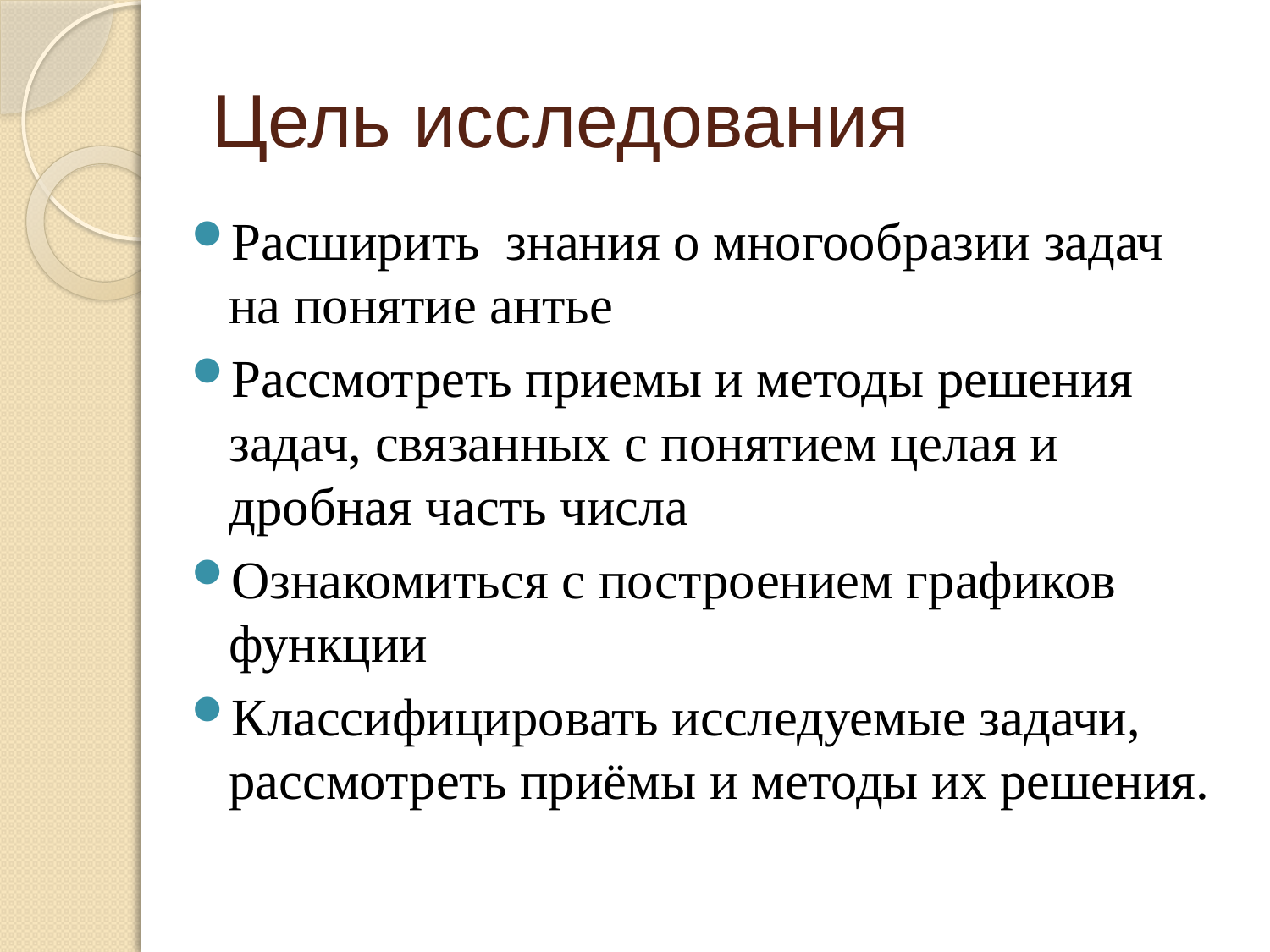

# Цель исследования
Расширить  знания о многообразии задач на понятие антье
Рассмотреть приемы и методы решения задач, связанных с понятием целая и дробная часть числа
Ознакомиться с построением графиков функции
Классифицировать исследуемые задачи, рассмотреть приёмы и методы их решения.